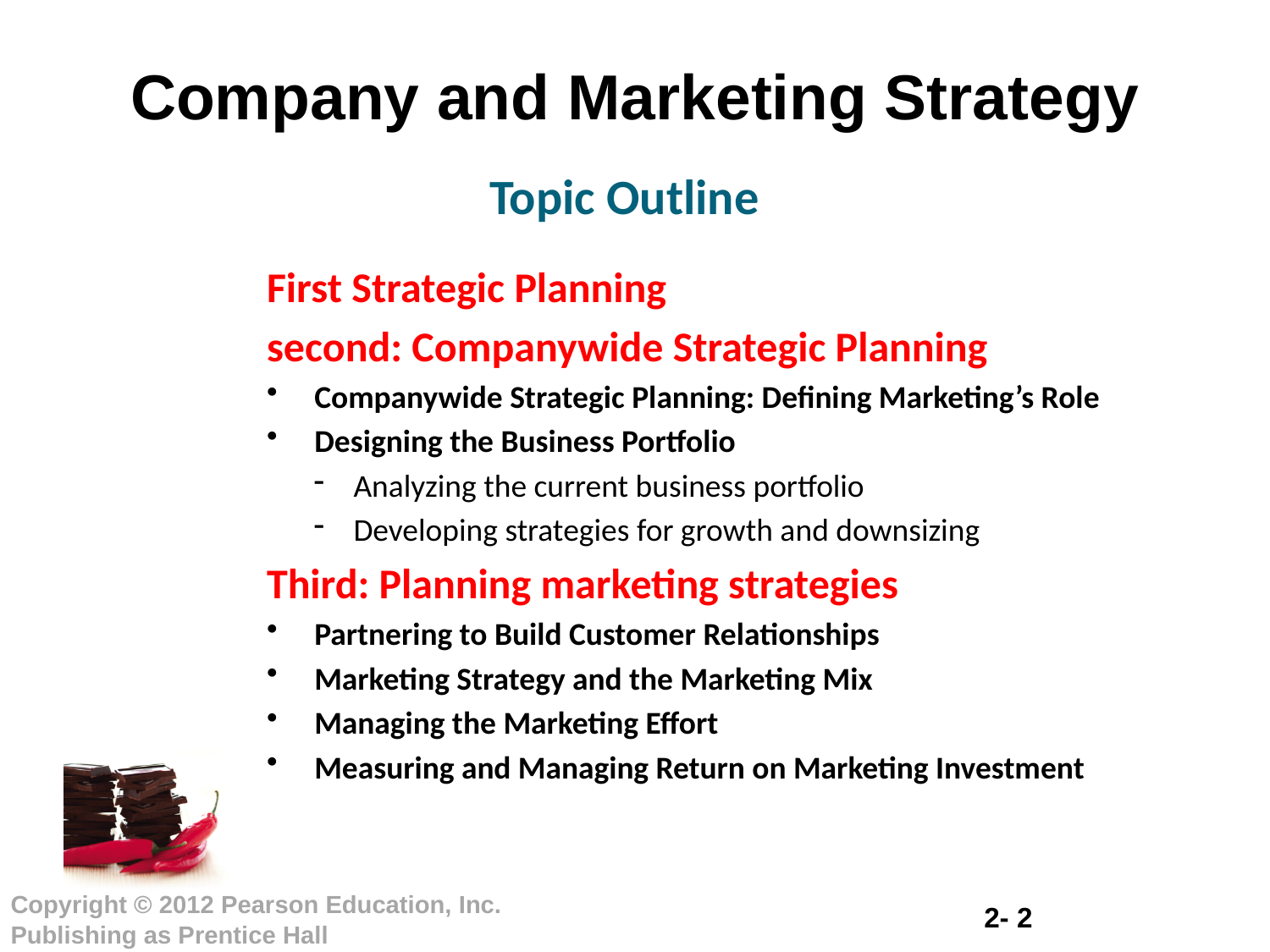

Company and Marketing Strategy
Topic Outline
First Strategic Planning
second: Companywide Strategic Planning
Companywide Strategic Planning: Defining Marketing’s Role
Designing the Business Portfolio
Analyzing the current business portfolio
Developing strategies for growth and downsizing
Third: Planning marketing strategies
Partnering to Build Customer Relationships
Marketing Strategy and the Marketing Mix
Managing the Marketing Effort
Measuring and Managing Return on Marketing Investment